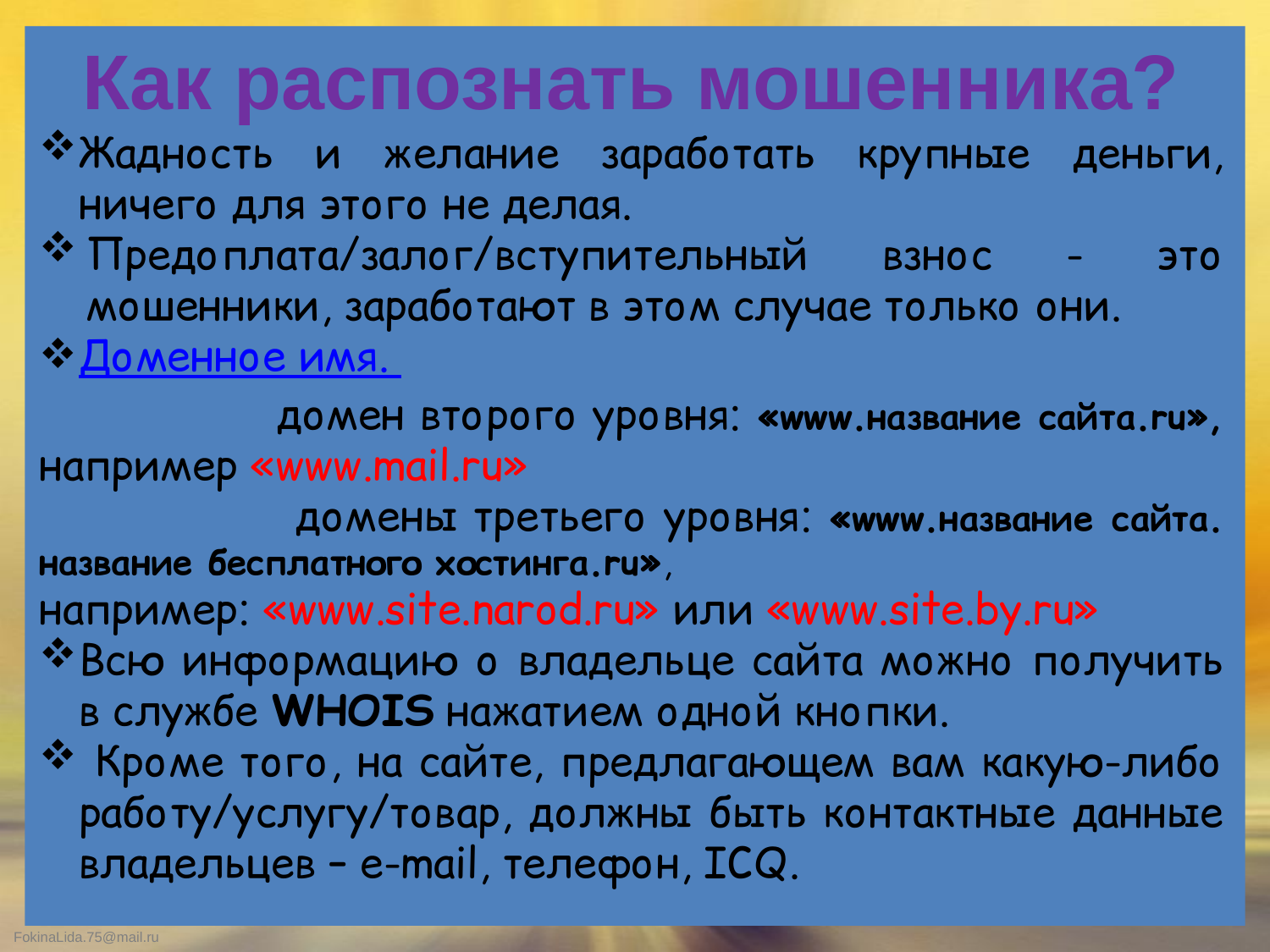

Как распознать мошенника?
Жадность и желание заработать крупные деньги, ничего для этого не делая.
Предоплата/залог/вступительный взнос - это мошенники, заработают в этом случае только они.
Доменное имя.
                домен второго уровня: «www.название сайта.ru», например «www.mail.ru»
                домены третьего уровня: «www.название сайта. название бесплатного хостинга.ru»,
например: «www.site.narod.ru» или «www.site.by.ru»
Всю информацию о владельце сайта можно получить в службе WHOIS нажатием одной кнопки.
 Кроме того, на сайте, предлагающем вам какую-либо работу/услугу/товар, должны быть контактные данные владельцев – e-mail, телефон, ICQ.